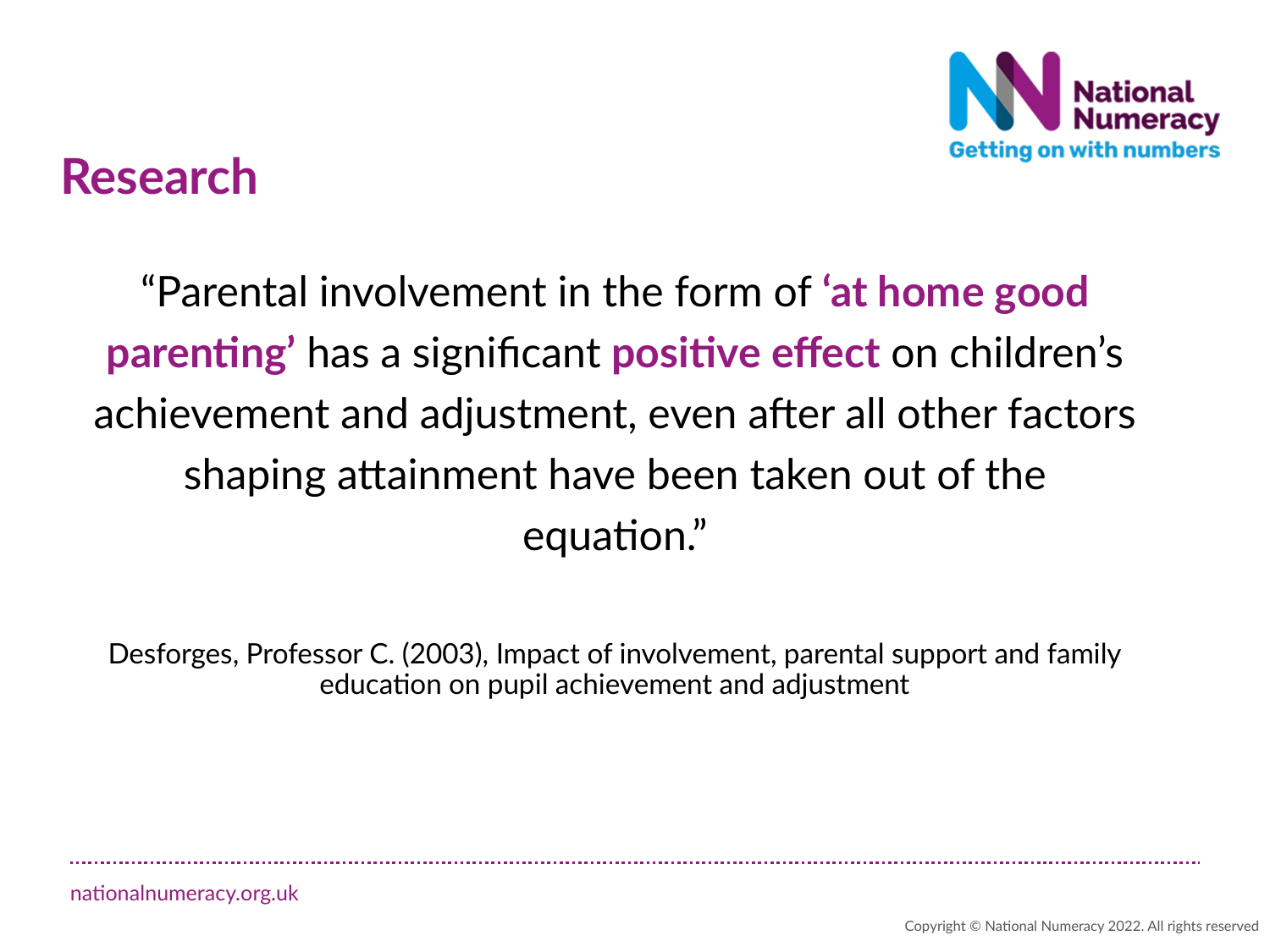

Research
“Parental involvement in the form of ‘at home good parenting’ has a significant positive effect on children’s achievement and adjustment, even after all other factors shaping attainment have been taken out of the equation.”

Desforges, Professor C. (2003), Impact of involvement, parental support and family education on pupil achievement and adjustment

Copyright © National Numeracy 2022. All rights reserved